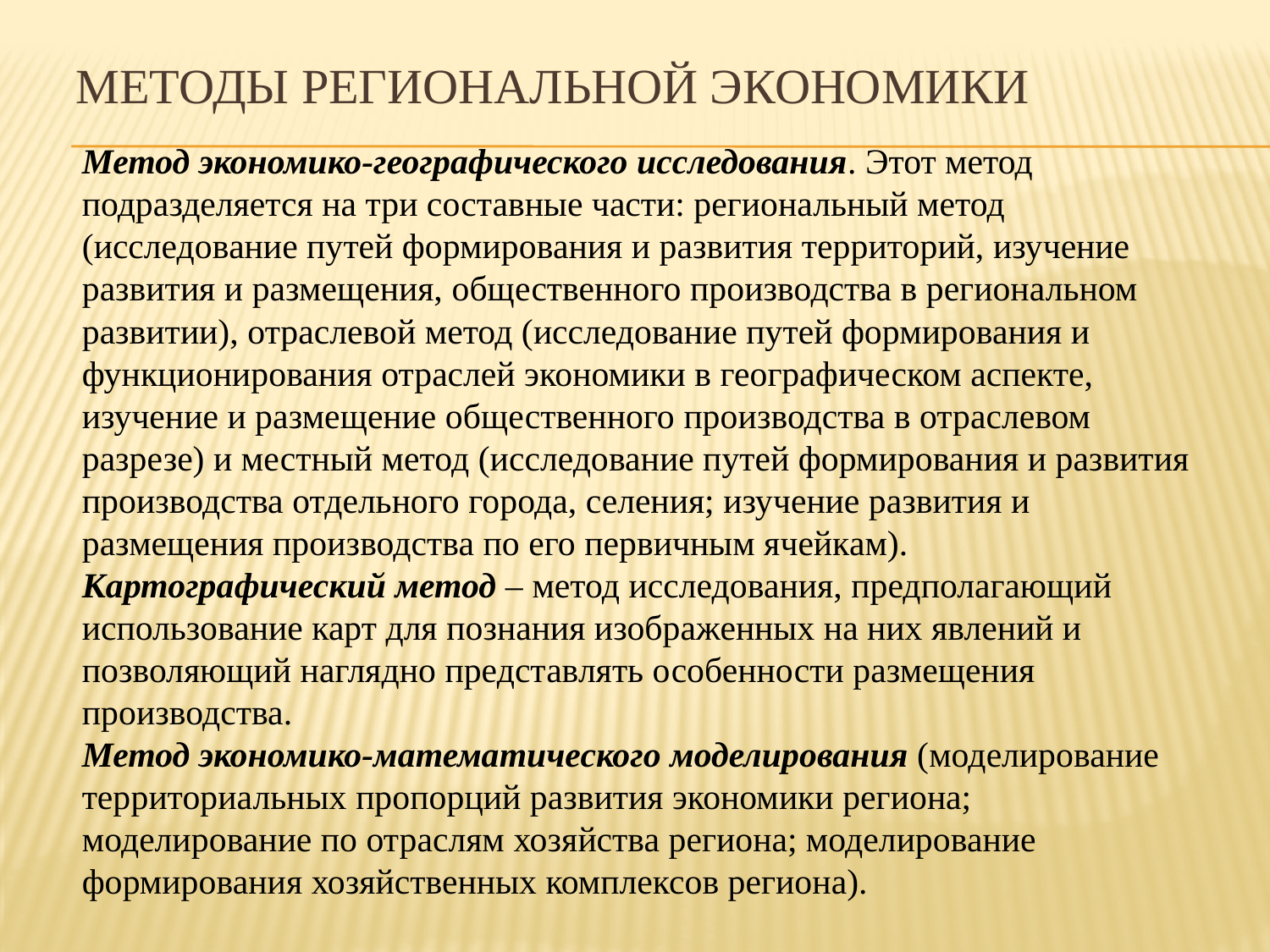

# Методы региональной экономики
Метод экономико-географического исследования. Этот метод подразделяется на три составные части: региональный метод (исследование путей формирования и развития территорий, изучение развития и размещения, общественного производства в региональном развитии), отраслевой метод (исследование путей формирования и функционирования отраслей экономики в географическом аспекте, изучение и размещение общественного производства в отраслевом разрезе) и местный метод (исследование путей формирования и развития производства отдельного города, селения; изучение развития и размещения производства по его первичным ячейкам).
Картографический метод – метод исследования, предполагающий использование карт для познания изображенных на них явлений и позволяющий наглядно представлять особенности размещения производства.
Метод экономико-математического моделирования (моделирование территориальных пропорций развития экономики региона; моделирование по отраслям хозяйства региона; моделирование формирования хозяйственных комплексов региона).